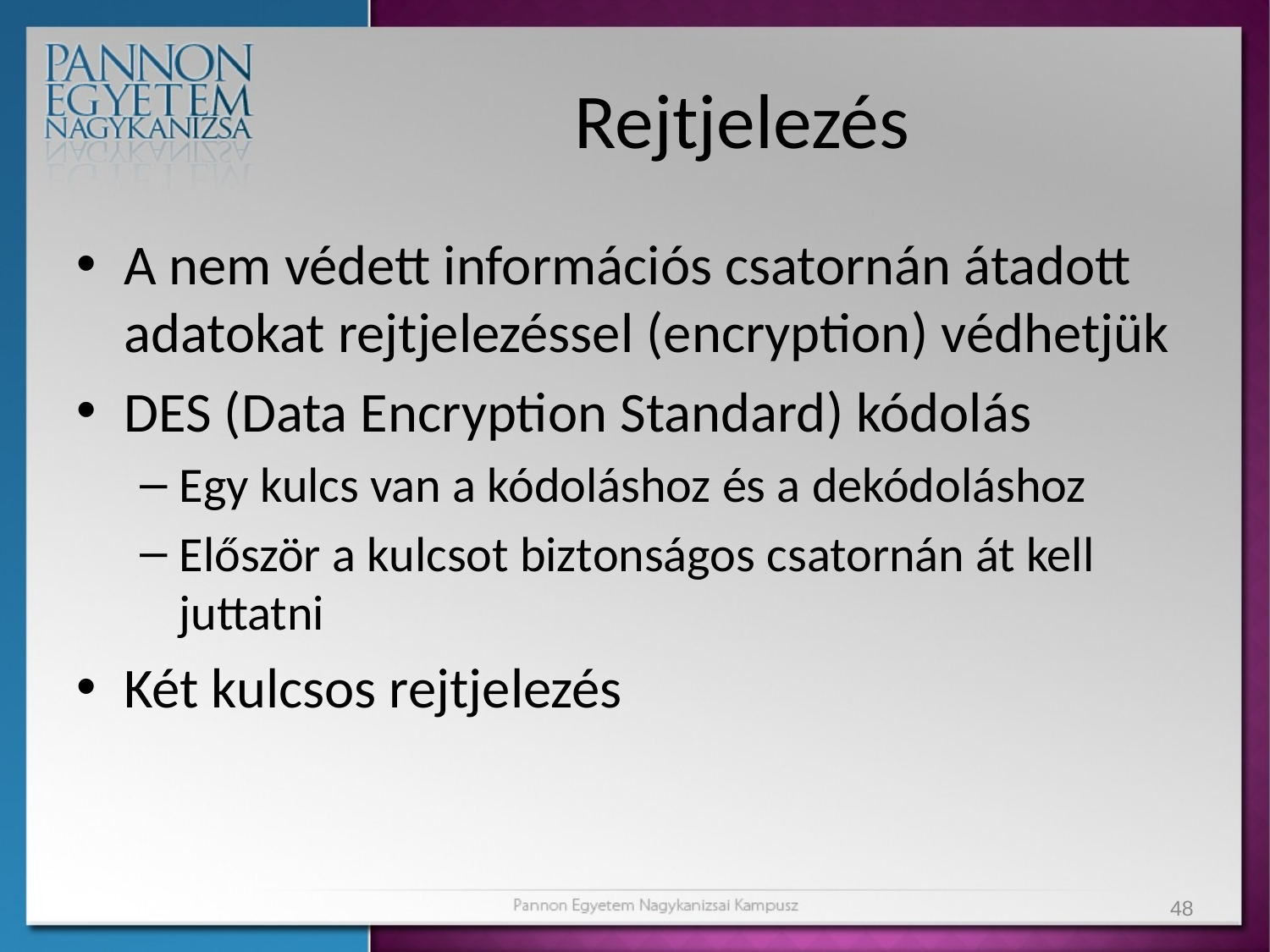

# Rejtjelezés
A nem védett információs csatornán átadott adatokat rejtjelezéssel (encryption) védhetjük
DES (Data Encryption Standard) kódolás
Egy kulcs van a kódoláshoz és a dekódoláshoz
Először a kulcsot biztonságos csatornán át kell juttatni
Két kulcsos rejtjelezés
48